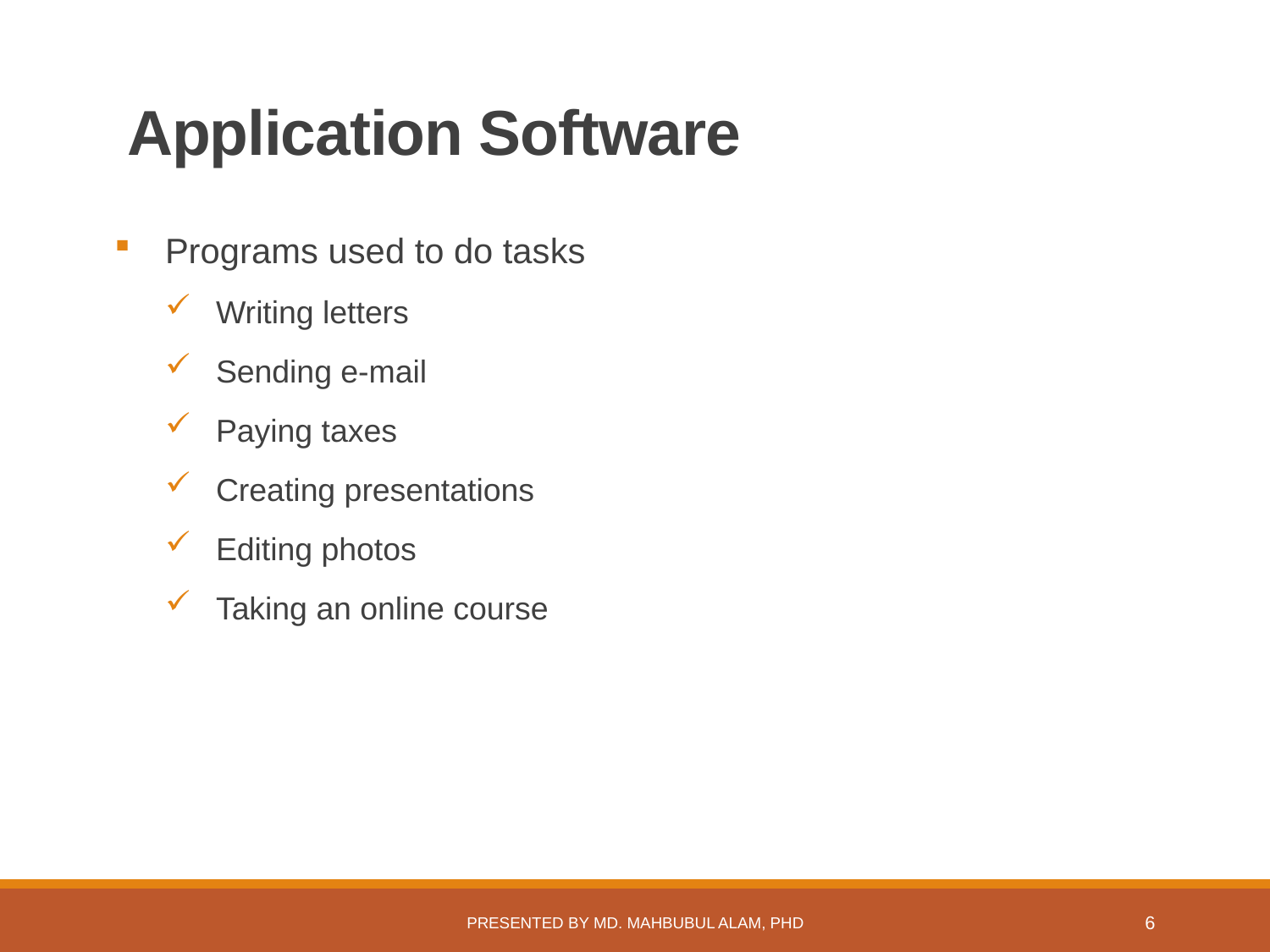

# Application Software
Programs used to do tasks
Writing letters
Sending e-mail
Paying taxes
Creating presentations
Editing photos
Taking an online course
Presented by Md. Mahbubul Alam, PhD
6